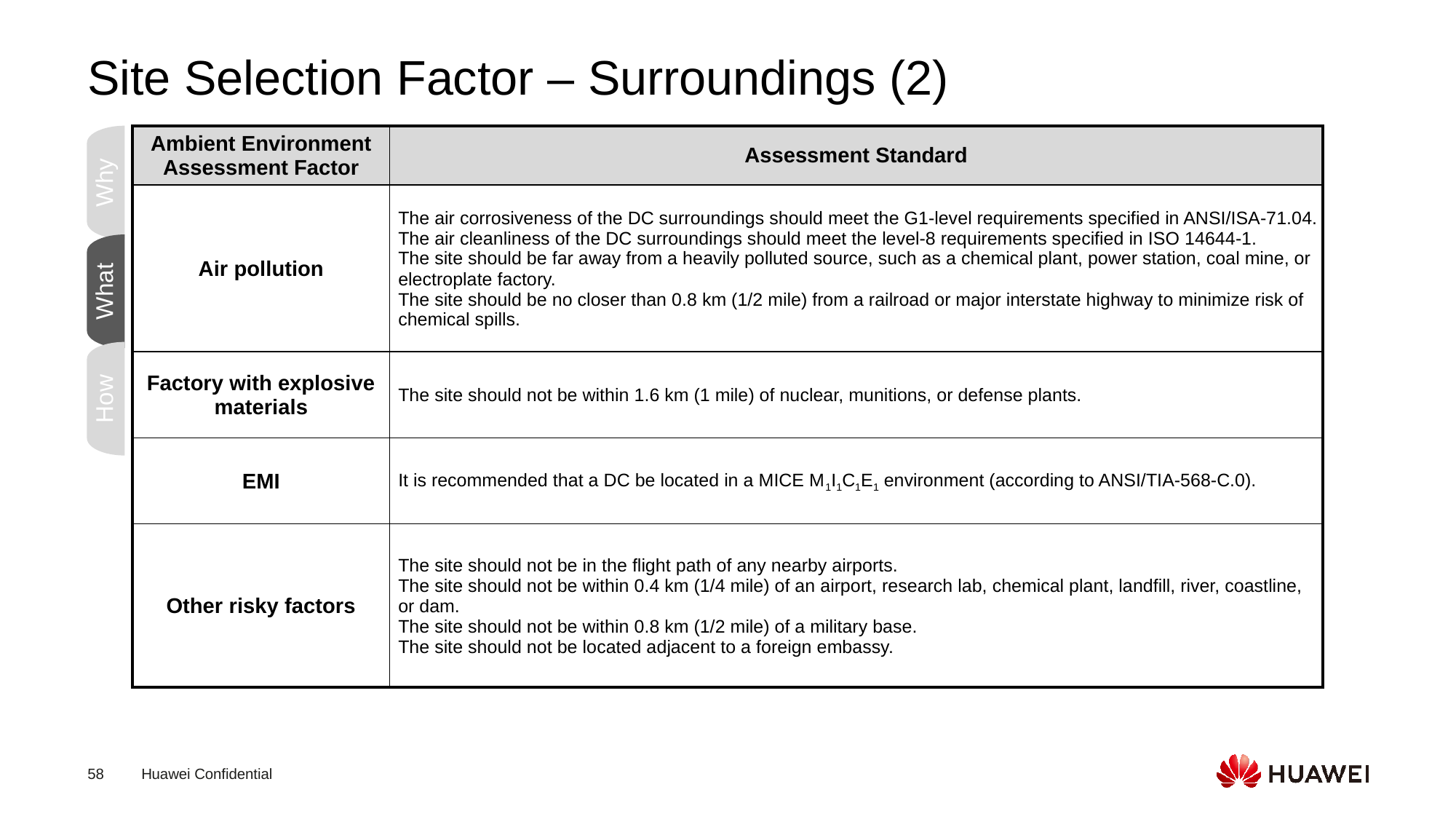

# Site Selection Factor – Surroundings (2)
Why
What
How
| Ambient Environment Assessment Factor | Assessment Standard |
| --- | --- |
| Air pollution | The air corrosiveness of the DC surroundings should meet the G1-level requirements specified in ANSI/ISA-71.04. The air cleanliness of the DC surroundings should meet the level-8 requirements specified in ISO 14644-1. The site should be far away from a heavily polluted source, such as a chemical plant, power station, coal mine, or electroplate factory. The site should be no closer than 0.8 km (1/2 mile) from a railroad or major interstate highway to minimize risk of chemical spills. |
| Factory with explosive materials | The site should not be within 1.6 km (1 mile) of nuclear, munitions, or defense plants. |
| EMI | It is recommended that a DC be located in a MICE M1I1C1E1 environment (according to ANSI/TIA-568-C.0). |
| Other risky factors | The site should not be in the flight path of any nearby airports. The site should not be within 0.4 km (1/4 mile) of an airport, research lab, chemical plant, landfill, river, coastline, or dam. The site should not be within 0.8 km (1/2 mile) of a military base. The site should not be located adjacent to a foreign embassy. |